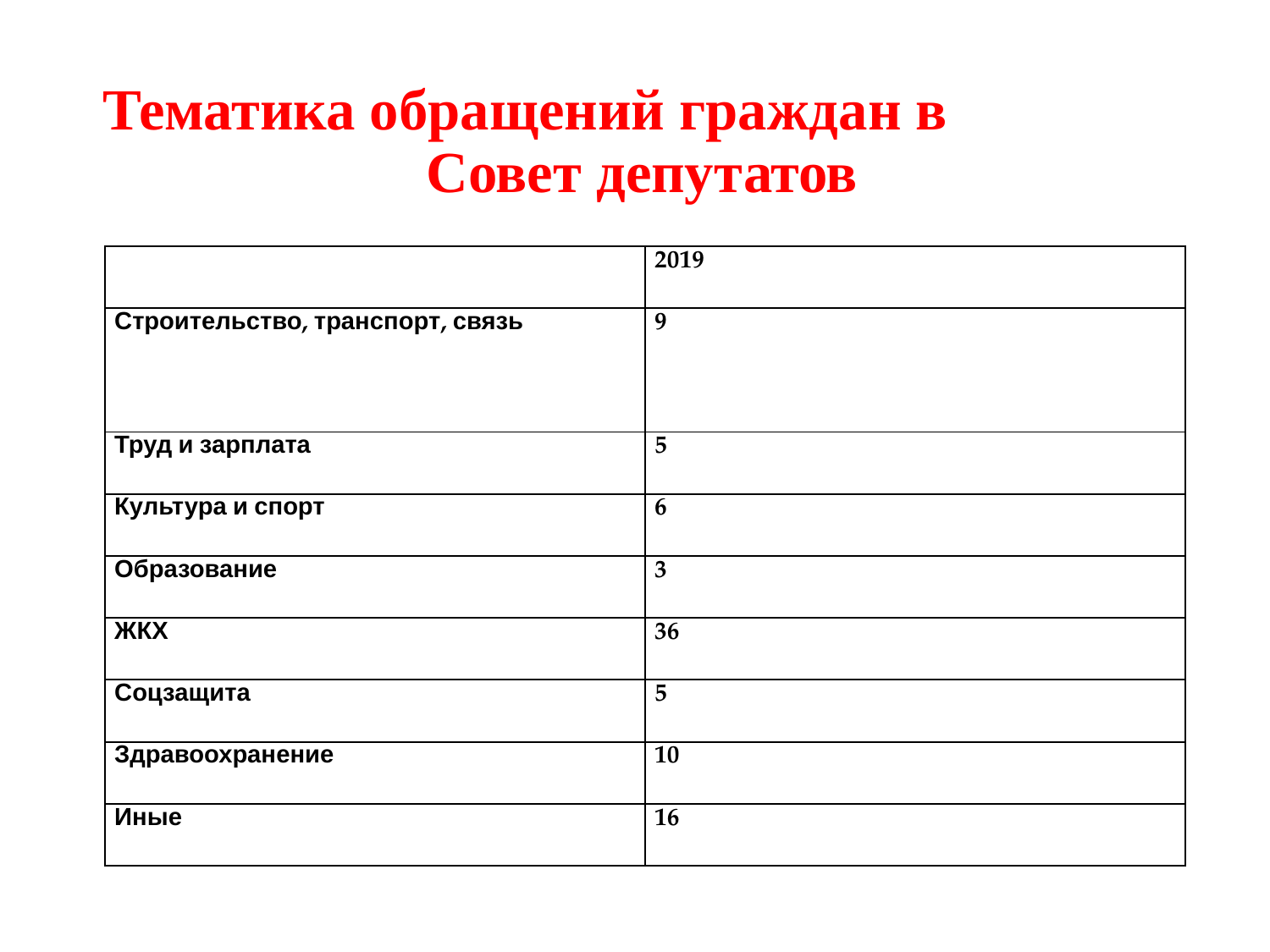

# Тематика обращений граждан в                 Совет депутатов
|  | 2019 |
| --- | --- |
| Строительство, транспорт, связь | 9 |
| Труд и зарплата | 5 |
| Культура и спорт | 6 |
| Образование | 3 |
| ЖКХ | 36 |
| Соцзащита | 5 |
| Здравоохранение | 10 |
| Иные | 16 |